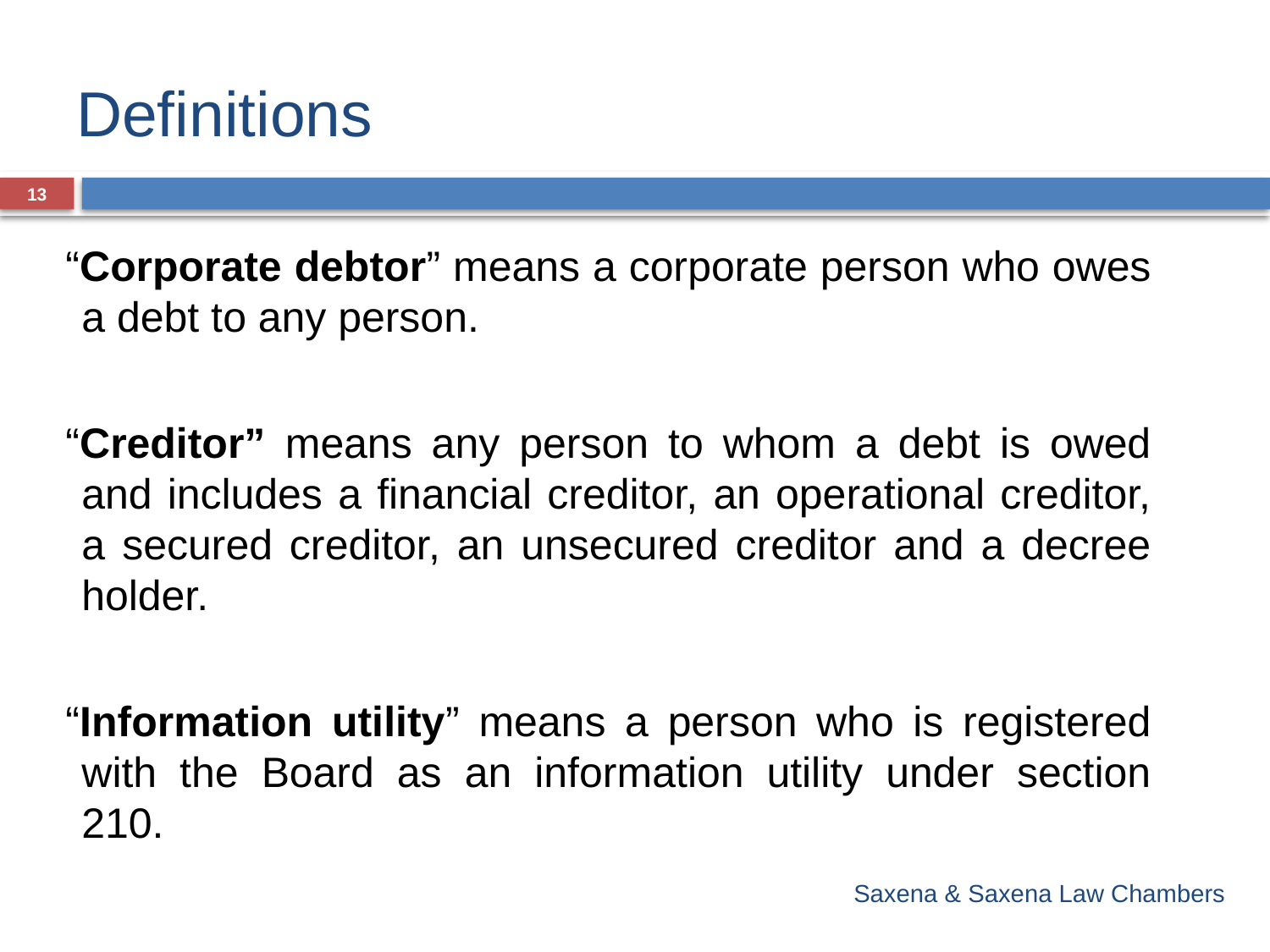

# Definitions
13
“Corporate debtor” means a corporate person who owes a debt to any person.

“Creditor” means any person to whom a debt is owed and includes a financial creditor, an operational creditor, a secured creditor, an unsecured creditor and a decree holder.

“Information utility” means a person who is registered with the Board as an information utility under section 210.

Saxena & Saxena Law Chambers